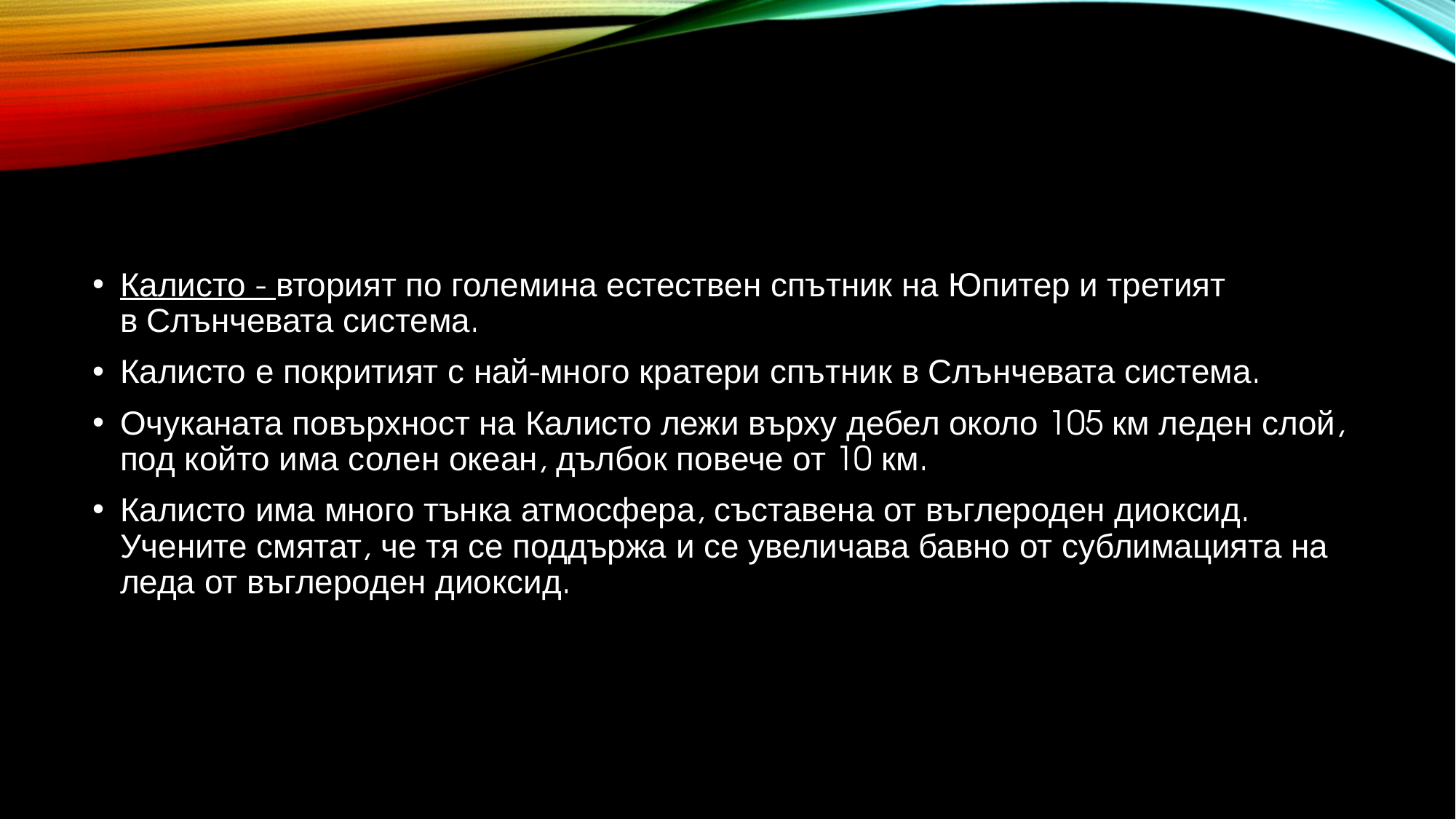

Калисто - вторият по големина естествен спътник на Юпитер и третият в Слънчевата система.
Калисто е покритият с най-много кратери спътник в Слънчевата система.
Очуканата повърхност на Калисто лежи върху дебел около 105 км леден слой, под който има солен океан, дълбок повече от 10 км.
Калисто има много тънка атмосфера, съставена от въглероден диоксид. Учените смятат, че тя се поддържа и се увеличава бавно от сублимацията на леда от въглероден диоксид.